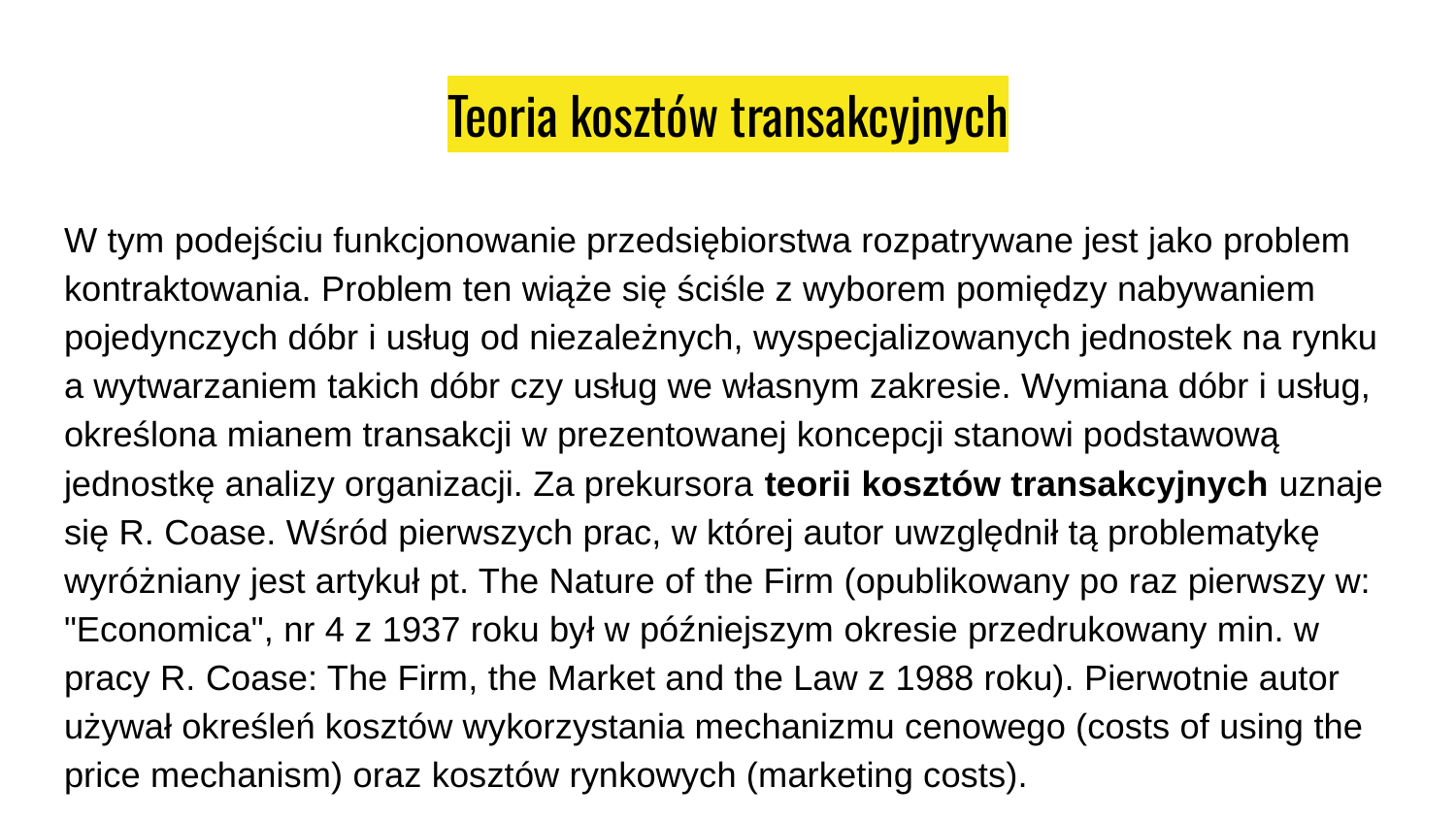

# Teoria kosztów transakcyjnych

W tym podejściu funkcjonowanie przedsiębiorstwa rozpatrywane jest jako problem kontraktowania. Problem ten wiąże się ściśle z wyborem pomiędzy nabywaniem pojedynczych dóbr i usług od niezależnych, wyspecjalizowanych jednostek na rynku a wytwarzaniem takich dóbr czy usług we własnym zakresie. Wymiana dóbr i usług, określona mianem transakcji w prezentowanej koncepcji stanowi podstawową jednostkę analizy organizacji. Za prekursora teorii kosztów transakcyjnych uznaje się R. Coase. Wśród pierwszych prac, w której autor uwzględnił tą problematykę wyróżniany jest artykuł pt. The Nature of the Firm (opublikowany po raz pierwszy w: "Economica", nr 4 z 1937 roku był w późniejszym okresie przedrukowany min. w pracy R. Coase: The Firm, the Market and the Law z 1988 roku). Pierwotnie autor używał określeń kosztów wykorzystania mechanizmu cenowego (costs of using the price mechanism) oraz kosztów rynkowych (marketing costs).